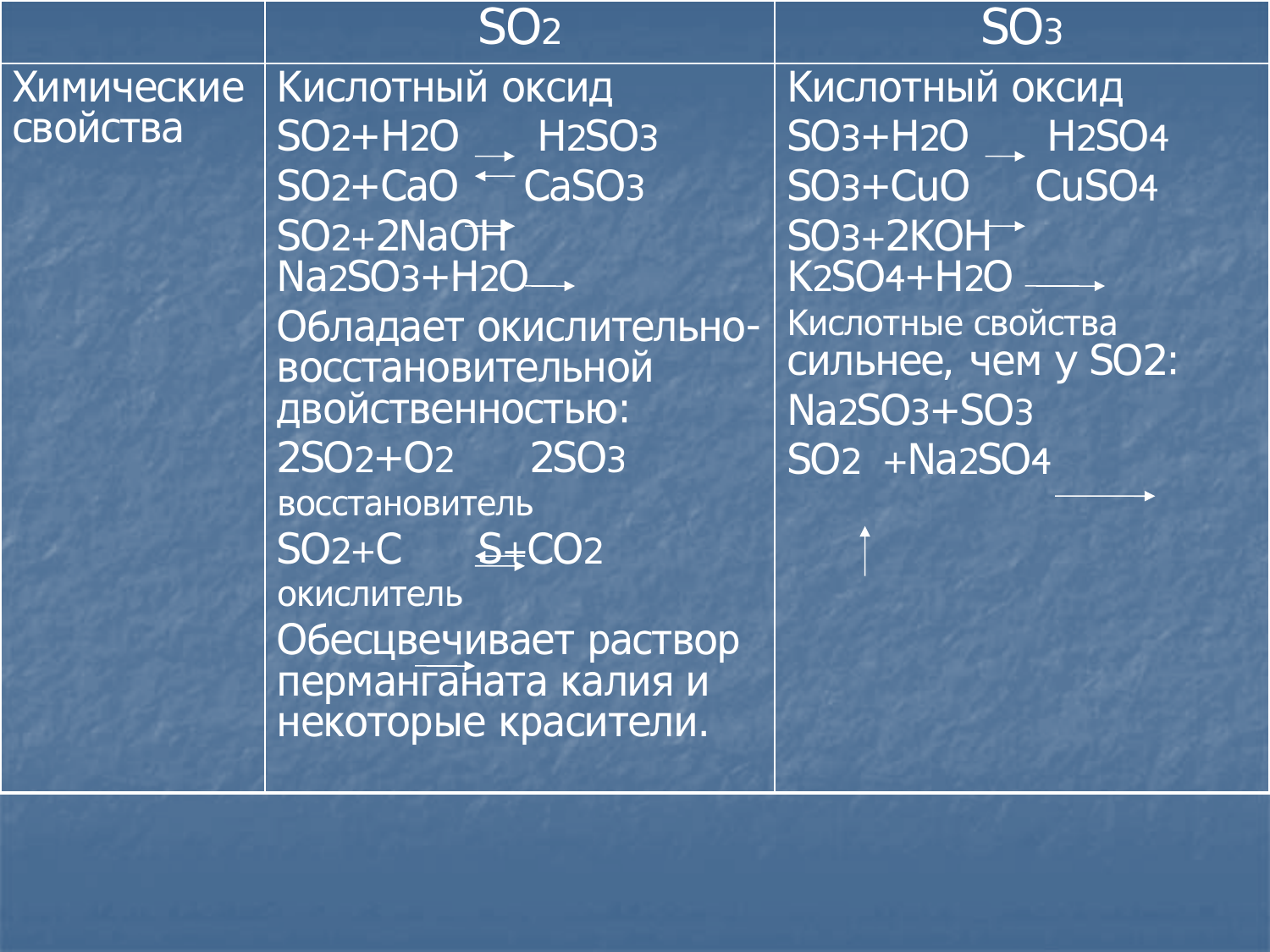

|  | SO2 | SO3 |
| --- | --- | --- |
| Химические свойства | Кислотный оксид SO2+H2O H2SO3 SO2+CaO CaSO3 SO2+2NaOH Na2SO3+H2O Обладает окислительно-восстановительной двойственностью: 2SO2+O2 2SO3 восстановитель SO2+C S+CO2 окислитель Обесцвечивает раствор перманганата калия и некоторые красители. | Кислотный оксид SO3+H2O H2SO4 SO3+CuO CuSO4 SO3+2KOH K2SO4+H2O Кислотные свойства сильнее, чем у SO2: Na2SO3+SO3 SO2 +Na2SO4 |